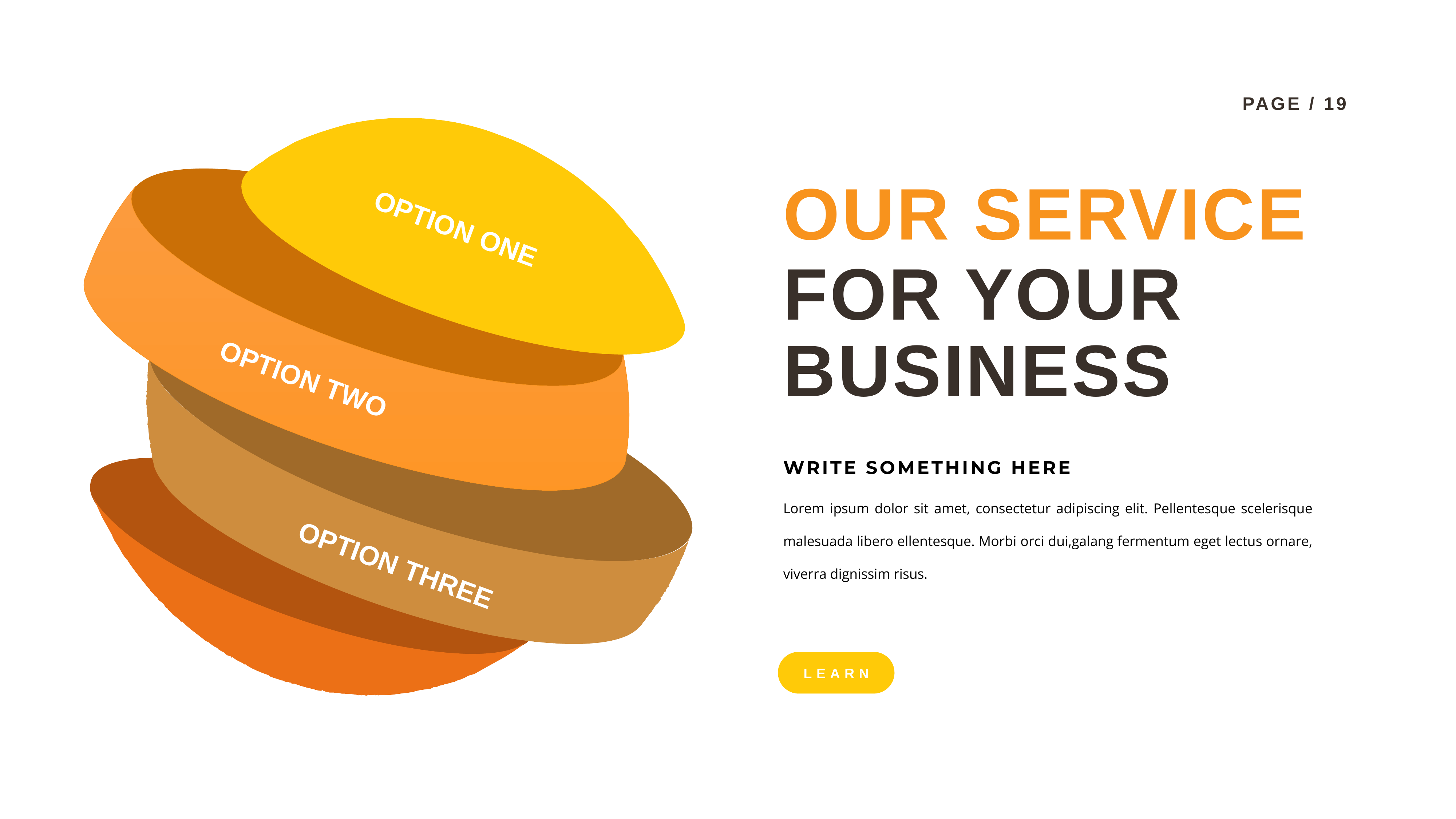

PAGE / 19

OUR SERVICE
OPTION ONE
FOR YOUR
BUSINESS
OPTION TWO
WRITE SOMETHING HERE
Lorem ipsum dolor sit amet, consectetur adipiscing elit. Pellentesque scelerisque malesuada libero ellentesque. Morbi orci dui,galang fermentum eget lectus ornare, viverra dignissim risus.
OPTION THREE
LEARN